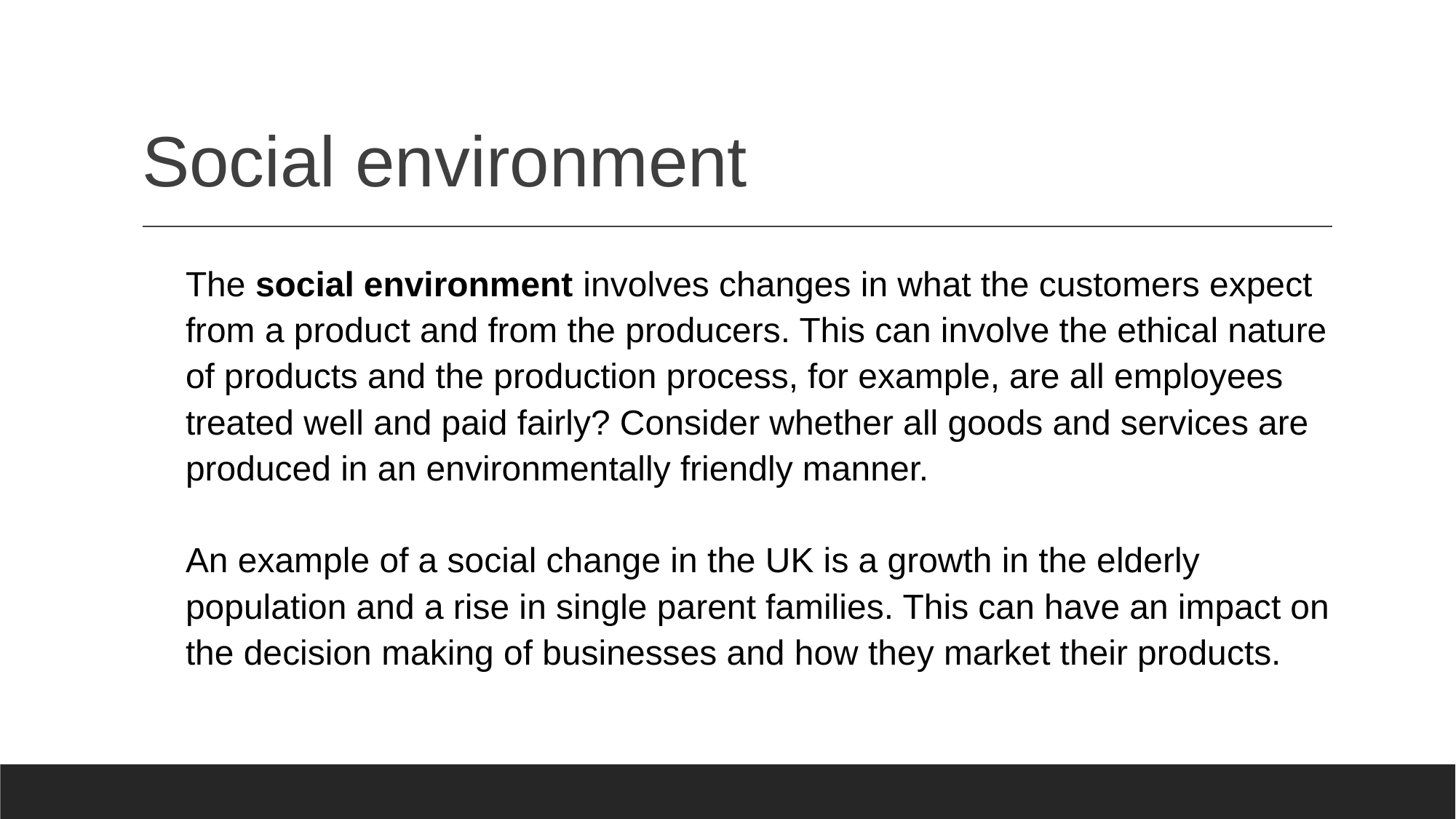

# Social environment
The social environment involves changes in what the customers expect from a product and from the producers. This can involve the ethical nature of products and the production process, for example, are all employees treated well and paid fairly? Consider whether all goods and services are produced in an environmentally friendly manner.

An example of a social change in the UK is a growth in the elderly population and a rise in single parent families. This can have an impact on the decision making of businesses and how they market their products.